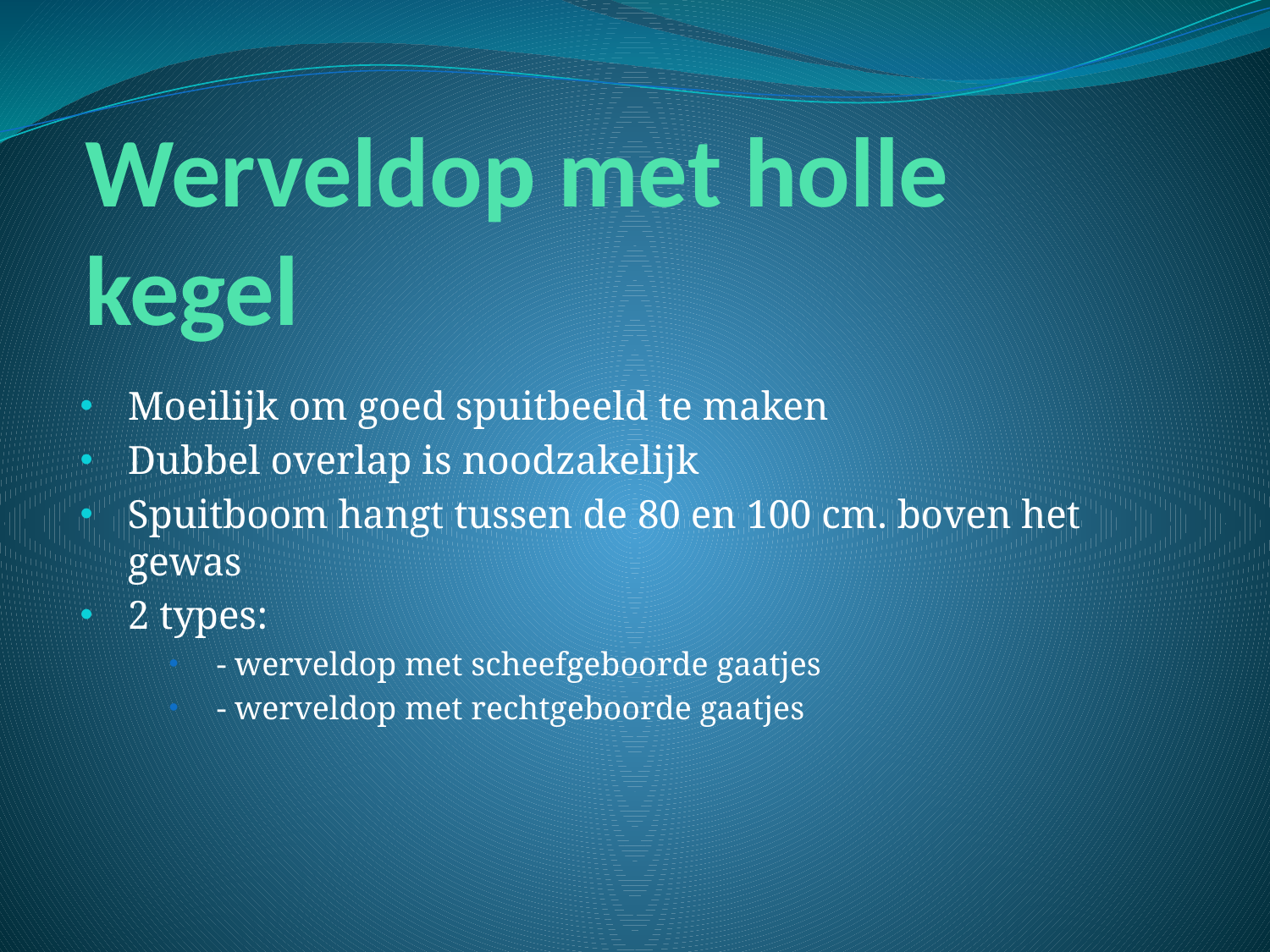

# Werveldop met holle kegel
Moeilijk om goed spuitbeeld te maken
Dubbel overlap is noodzakelijk
Spuitboom hangt tussen de 80 en 100 cm. boven het gewas
2 types:
- werveldop met scheefgeboorde gaatjes
- werveldop met rechtgeboorde gaatjes